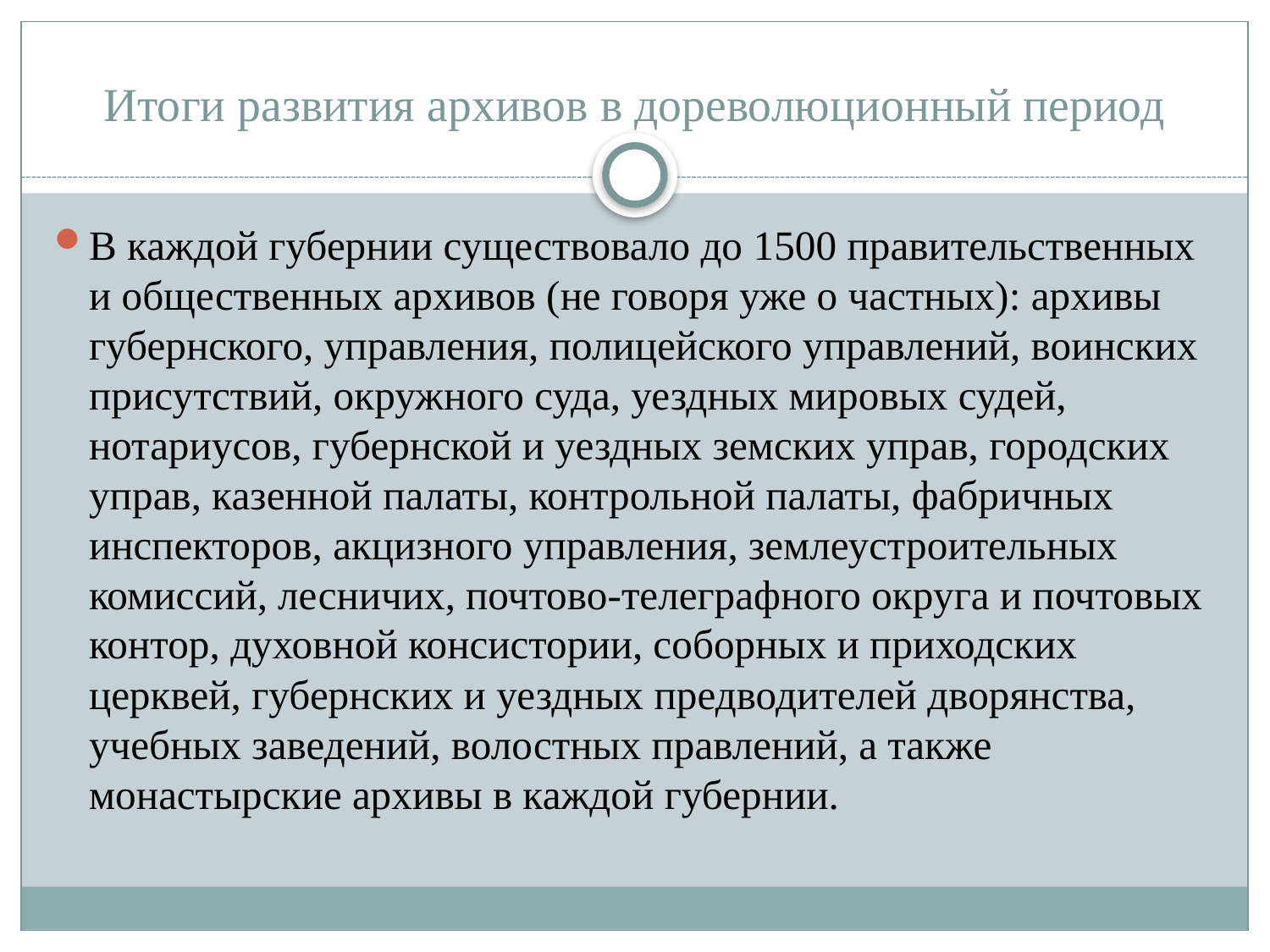

# Итоги развития архивов в дореволюционный период
В каждой губернии существовало до 1500 правительственных и общественных архивов (не говоря уже о частных): архивы губернского, управления, полицейского управлений, воинских присутствий, окружного суда, уездных мировых судей, нотариусов, губернской и уездных земских управ, городских управ, казенной палаты, контрольной палаты, фабричных инспекторов, акцизного управления, землеустроительных комиссий, лесничих, почтово-телеграфного округа и почтовых контор, духовной консистории, соборных и приходских церквей, губернских и уездных предводителей дворянства, учебных заведений, волостных правлений, а также монастырские архивы в каждой губернии.